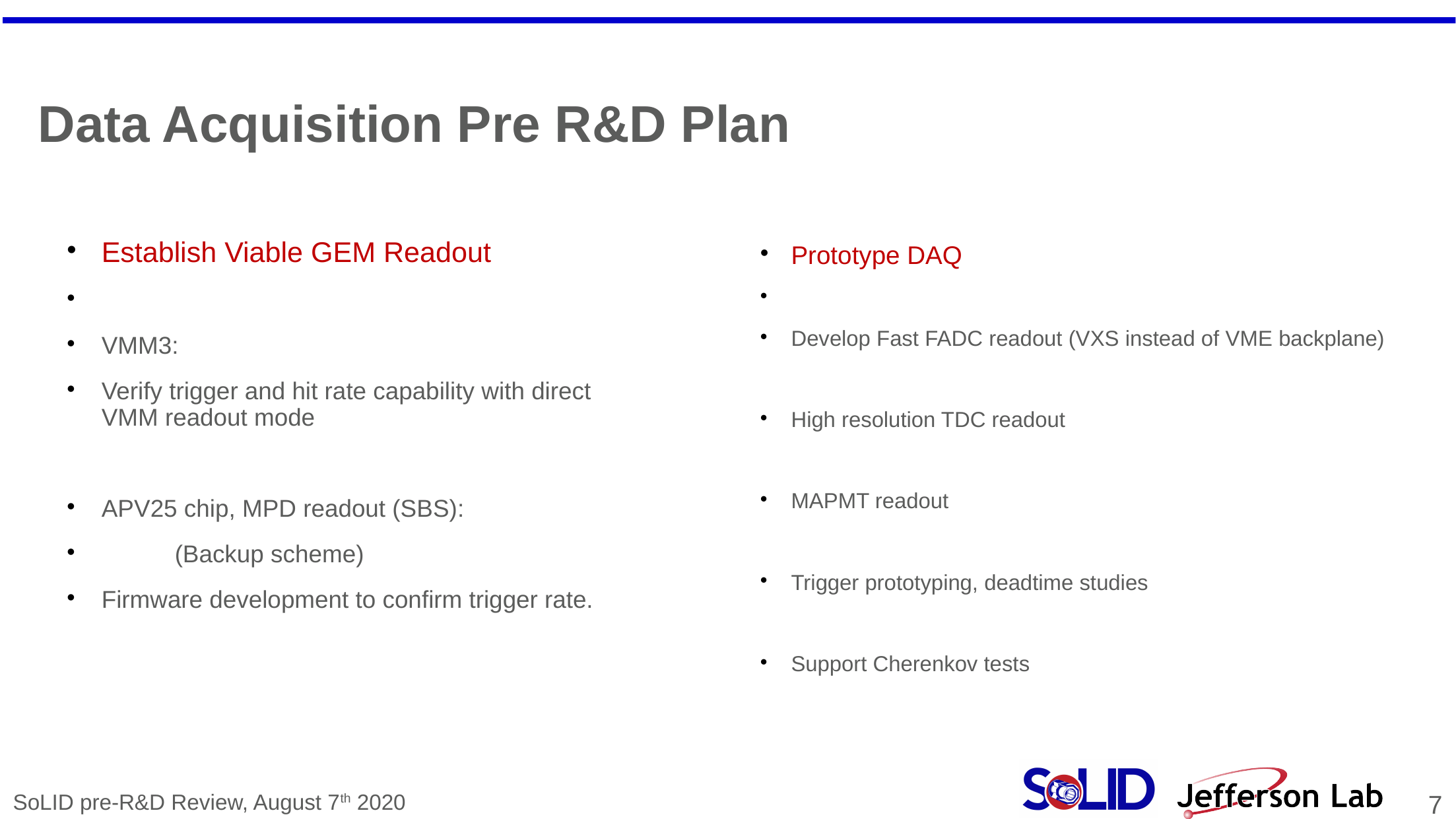

# Data Acquisition Pre R&D Plan

Prototype DAQ

Develop Fast FADC readout (VXS instead of VME backplane)

High resolution TDC readout

MAPMT readout

Trigger prototyping, deadtime studies

Support Cherenkov tests

Establish Viable GEM Readout

VMM3:
Verify trigger and hit rate capability with direct VMM readout mode

APV25 chip, MPD readout (SBS):
	(Backup scheme)
Firmware development to confirm trigger rate.